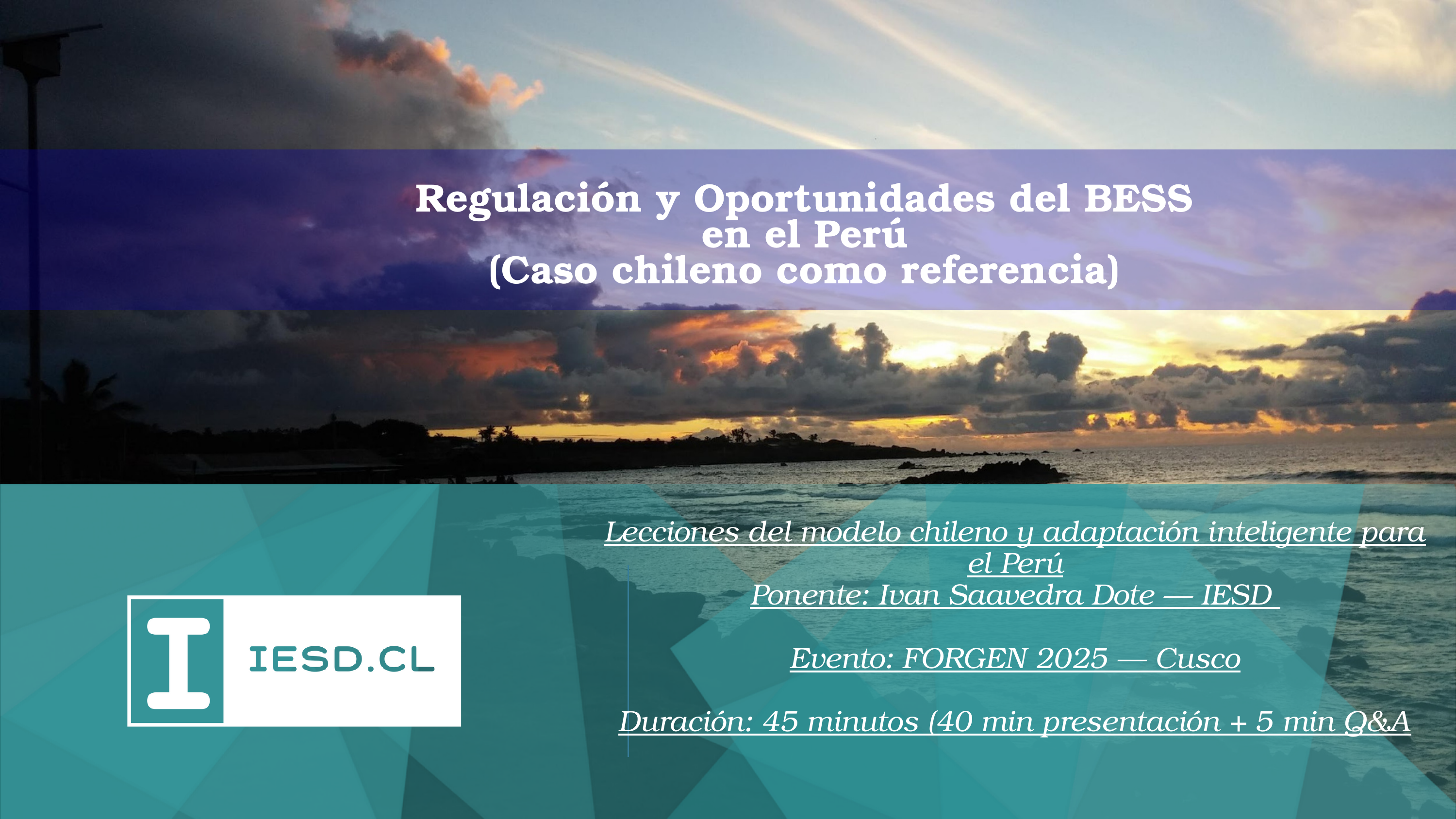

Regulación y Oportunidades del BESS en el Perú
(Caso chileno como referencia)

Lecciones del modelo chileno y adaptación inteligente para el Perú
Ponente: Ivan Saavedra Dote — IESD

Evento: FORGEN 2025 — Cusco

Duración: 45 minutos (40 min presentación + 5 min Q&A